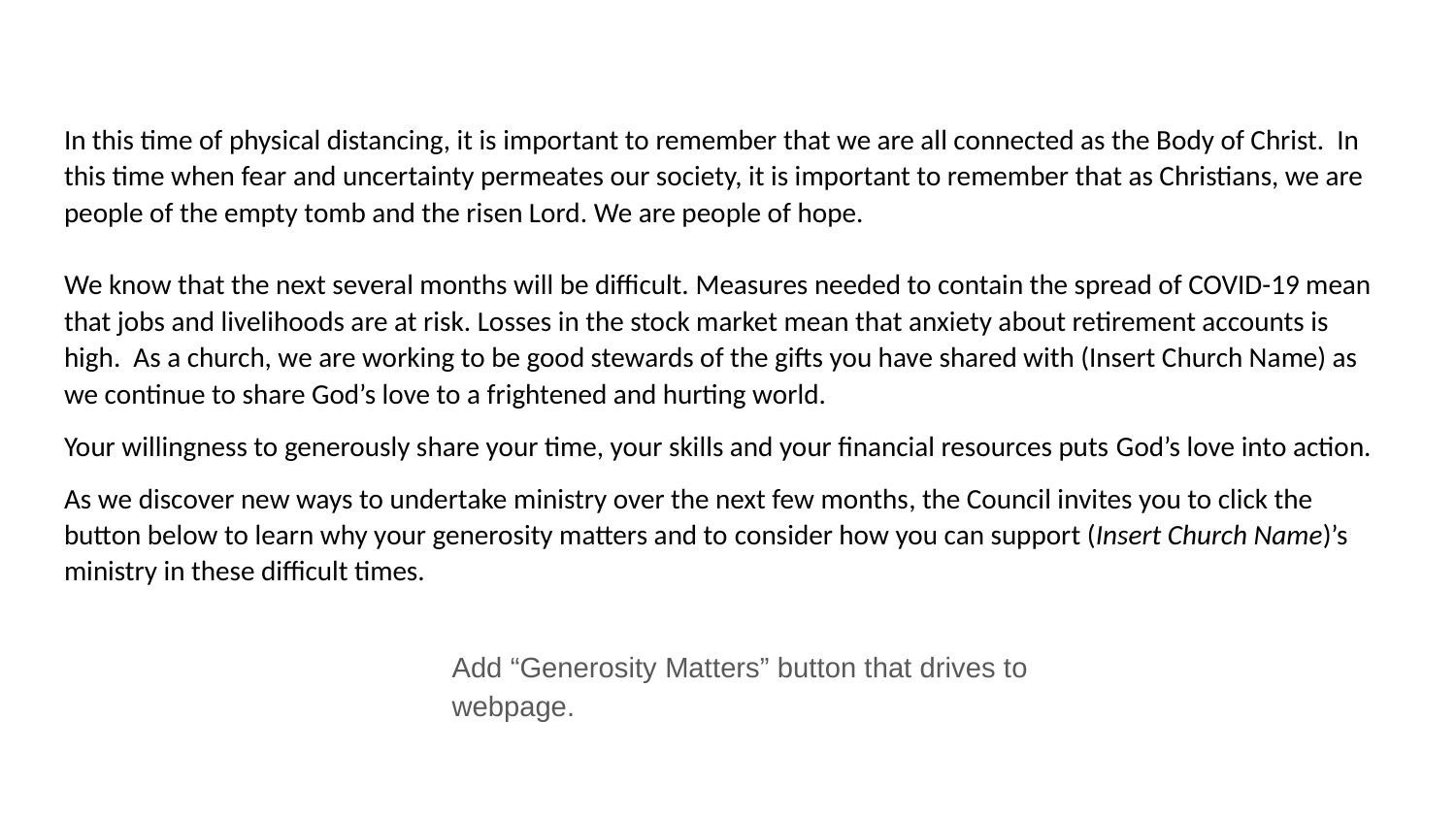

In this time of physical distancing, it is important to remember that we are all connected as the Body of Christ.  In this time when fear and uncertainty permeates our society, it is important to remember that as Christians, we are people of the empty tomb and the risen Lord. We are people of hope.

We know that the next several months will be difficult. Measures needed to contain the spread of COVID-19 mean that jobs and livelihoods are at risk. Losses in the stock market mean that anxiety about retirement accounts is high.  As a church, we are working to be good stewards of the gifts you have shared with (Insert Church Name) as we continue to share God’s love to a frightened and hurting world.
Your willingness to generously share your time, your skills and your financial resources puts God’s love into action.
As we discover new ways to undertake ministry over the next few months, the Council invites you to click the button below to learn why your generosity matters and to consider how you can support (Insert Church Name)’s ministry in these difficult times.
Add “Generosity Matters” button that drives to webpage.